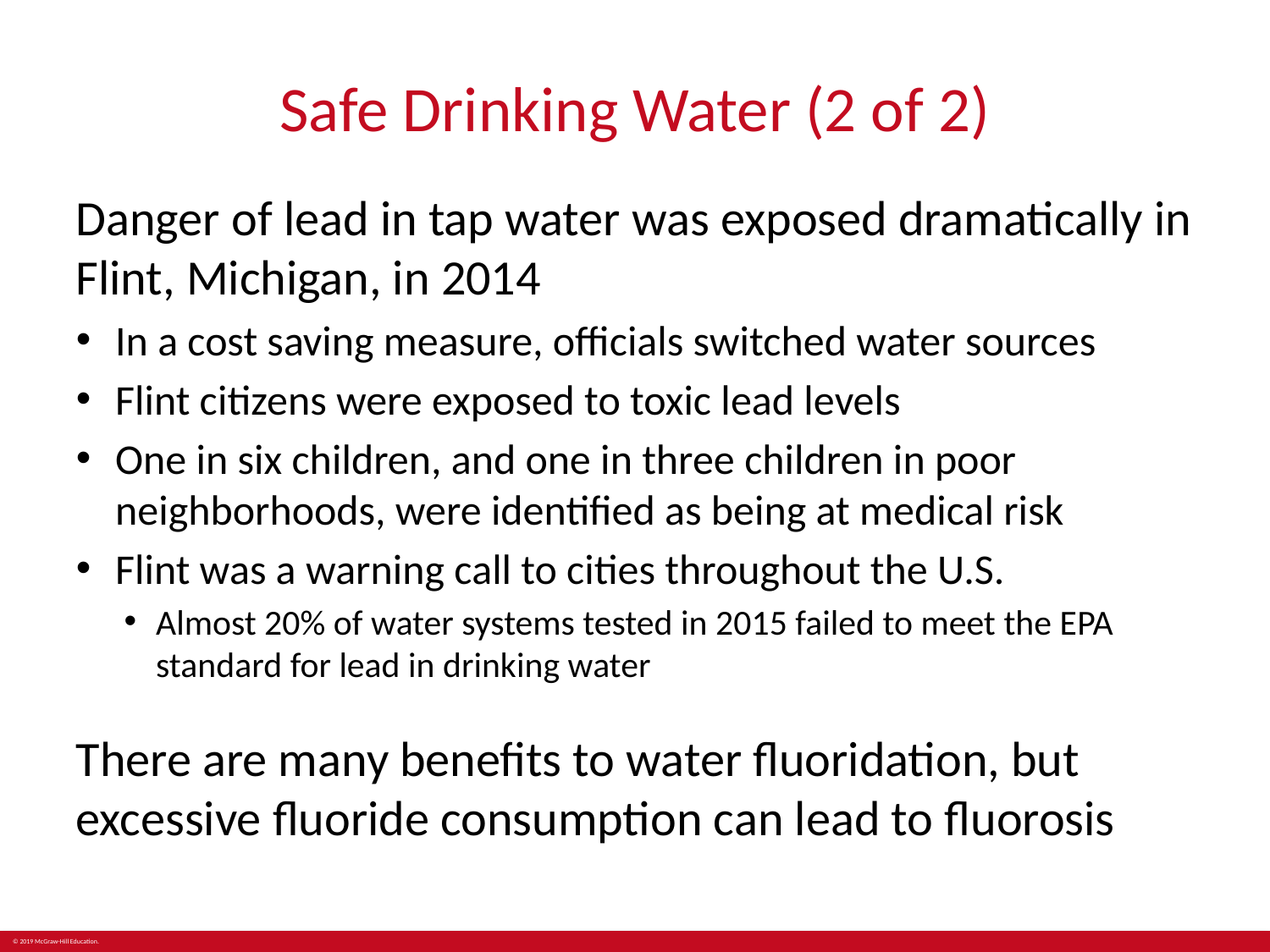

# Safe Drinking Water (2 of 2)
Danger of lead in tap water was exposed dramatically in Flint, Michigan, in 2014
In a cost saving measure, officials switched water sources
Flint citizens were exposed to toxic lead levels
One in six children, and one in three children in poor neighborhoods, were identified as being at medical risk
Flint was a warning call to cities throughout the U.S.
Almost 20% of water systems tested in 2015 failed to meet the EPA standard for lead in drinking water
There are many benefits to water fluoridation, but excessive fluoride consumption can lead to fluorosis